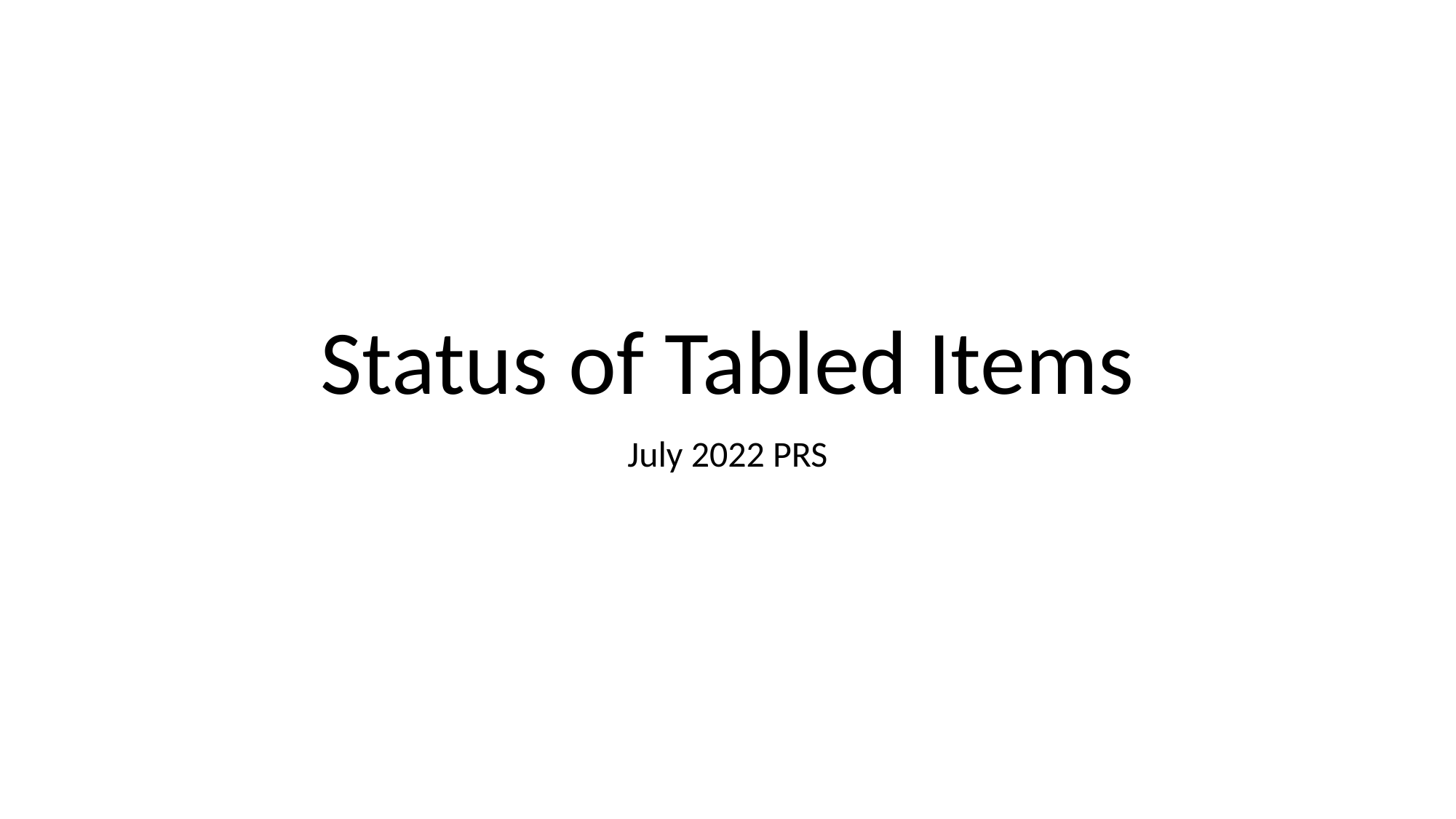

# Status of Tabled Items
July 2022 PRS